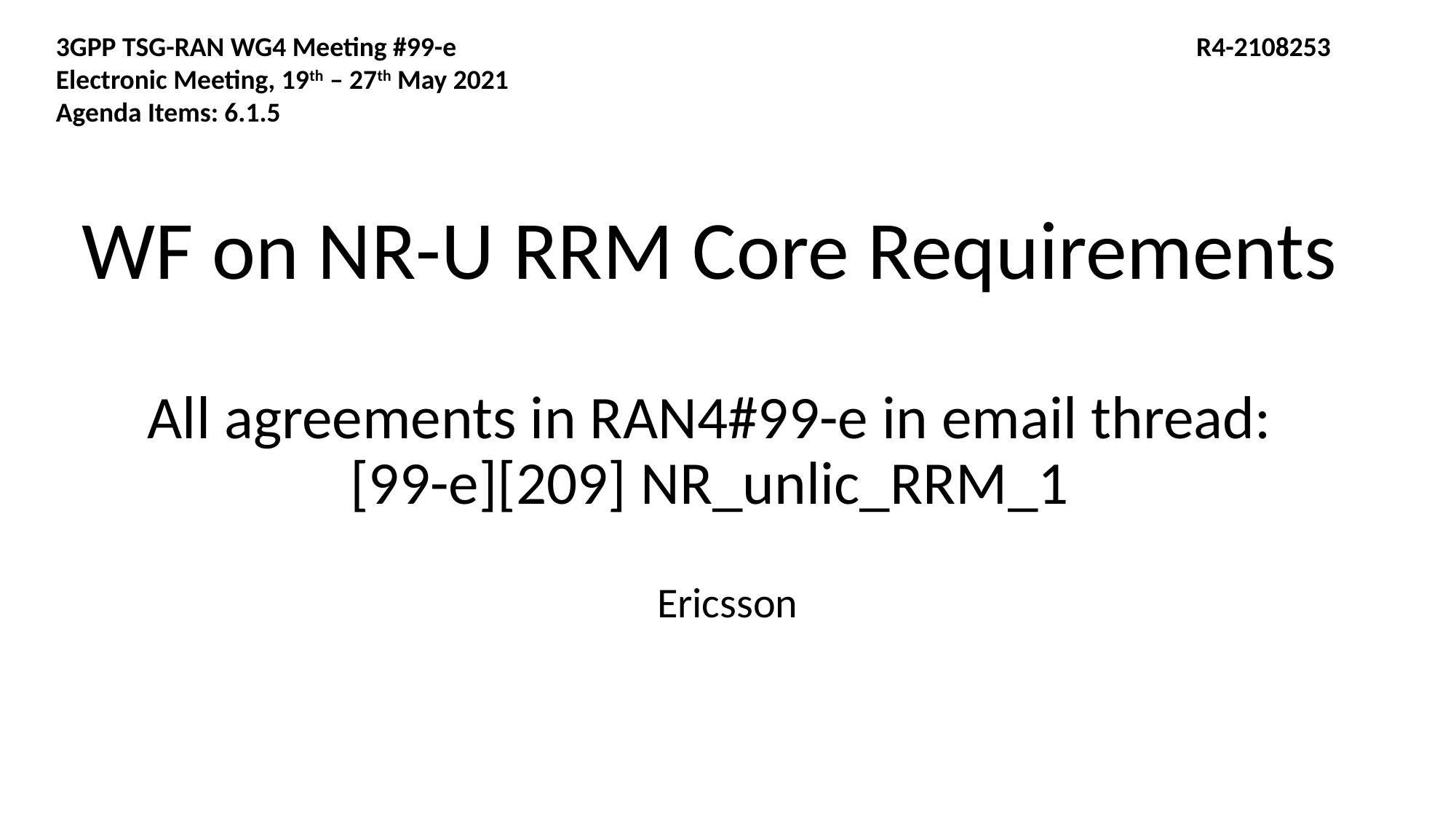

3GPP TSG-RAN WG4 Meeting #99-e                                                                                                                        R4-2108253
Electronic Meeting, 19th – 27th May 2021
Agenda Items: 6.1.5
# WF on NR-U RRM Core Requirements All agreements in RAN4#99-e in email thread: [99-e][209] NR_unlic_RRM_1
Ericsson